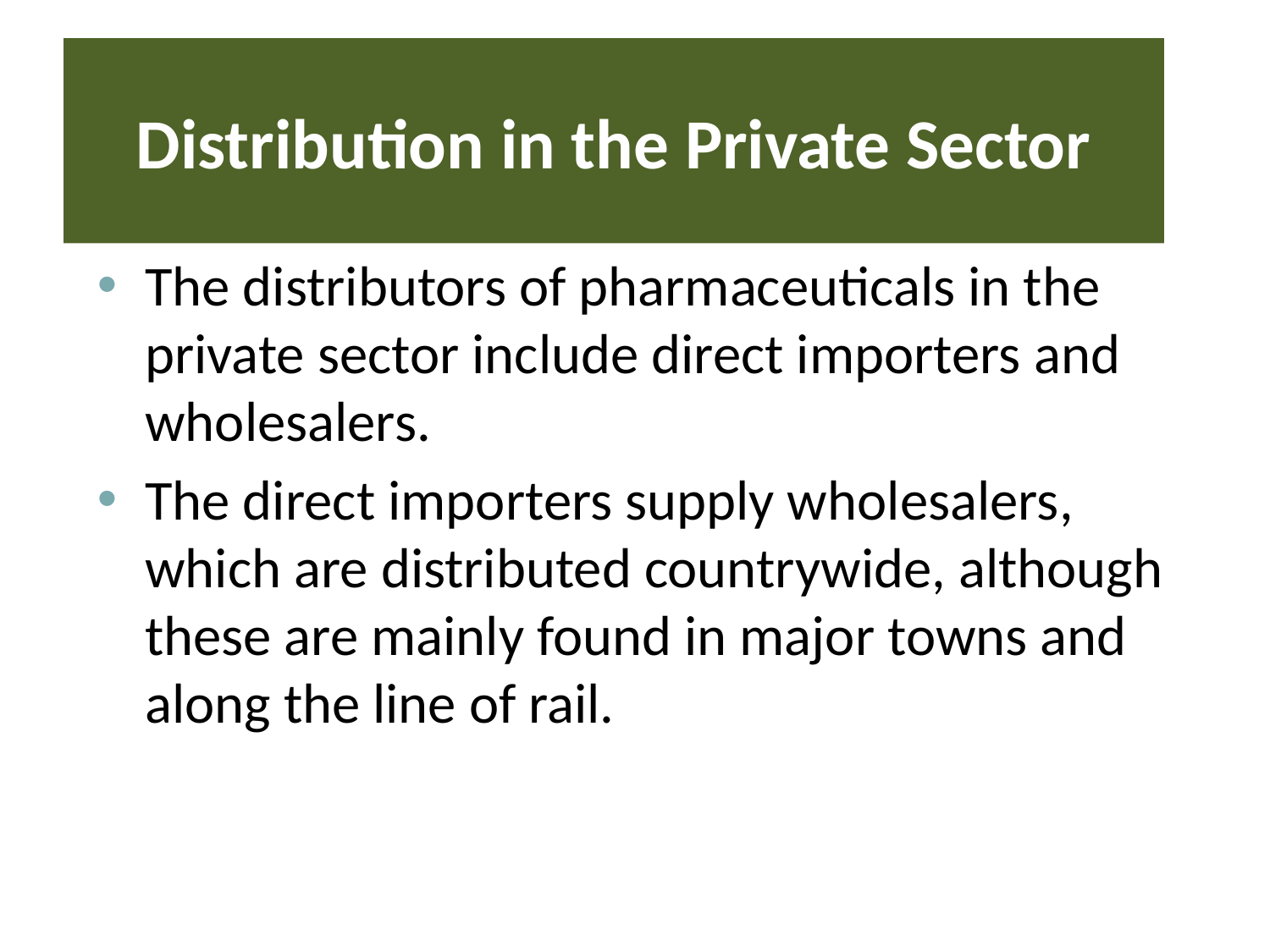

# Distribution in the Private Sector
The distributors of pharmaceuticals in the private sector include direct importers and wholesalers.
The direct importers supply wholesalers, which are distributed countrywide, although these are mainly found in major towns and along the line of rail.